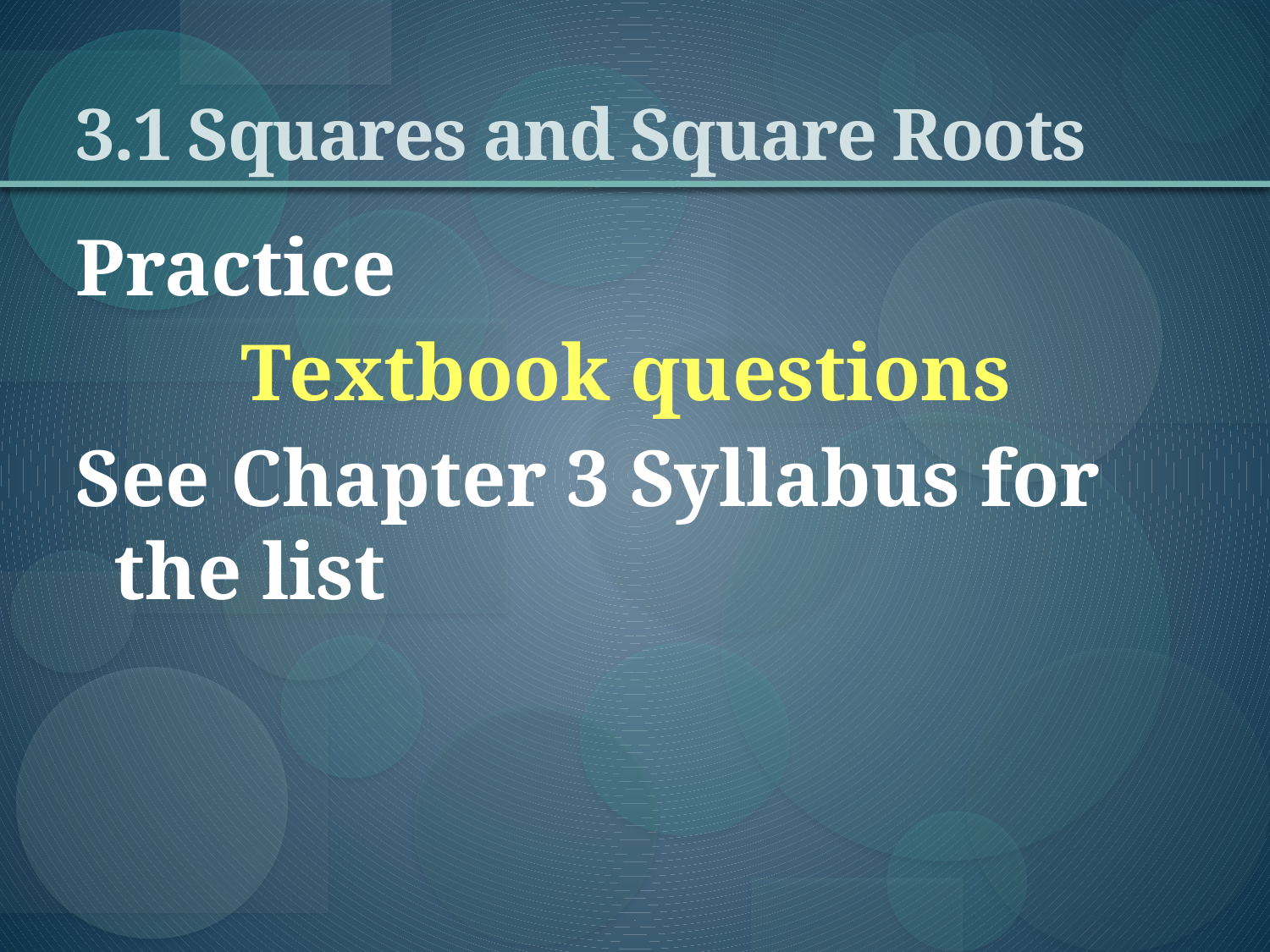

# 3.1 Squares and Square Roots
Practice
		Textbook questions
See Chapter 3 Syllabus for the list